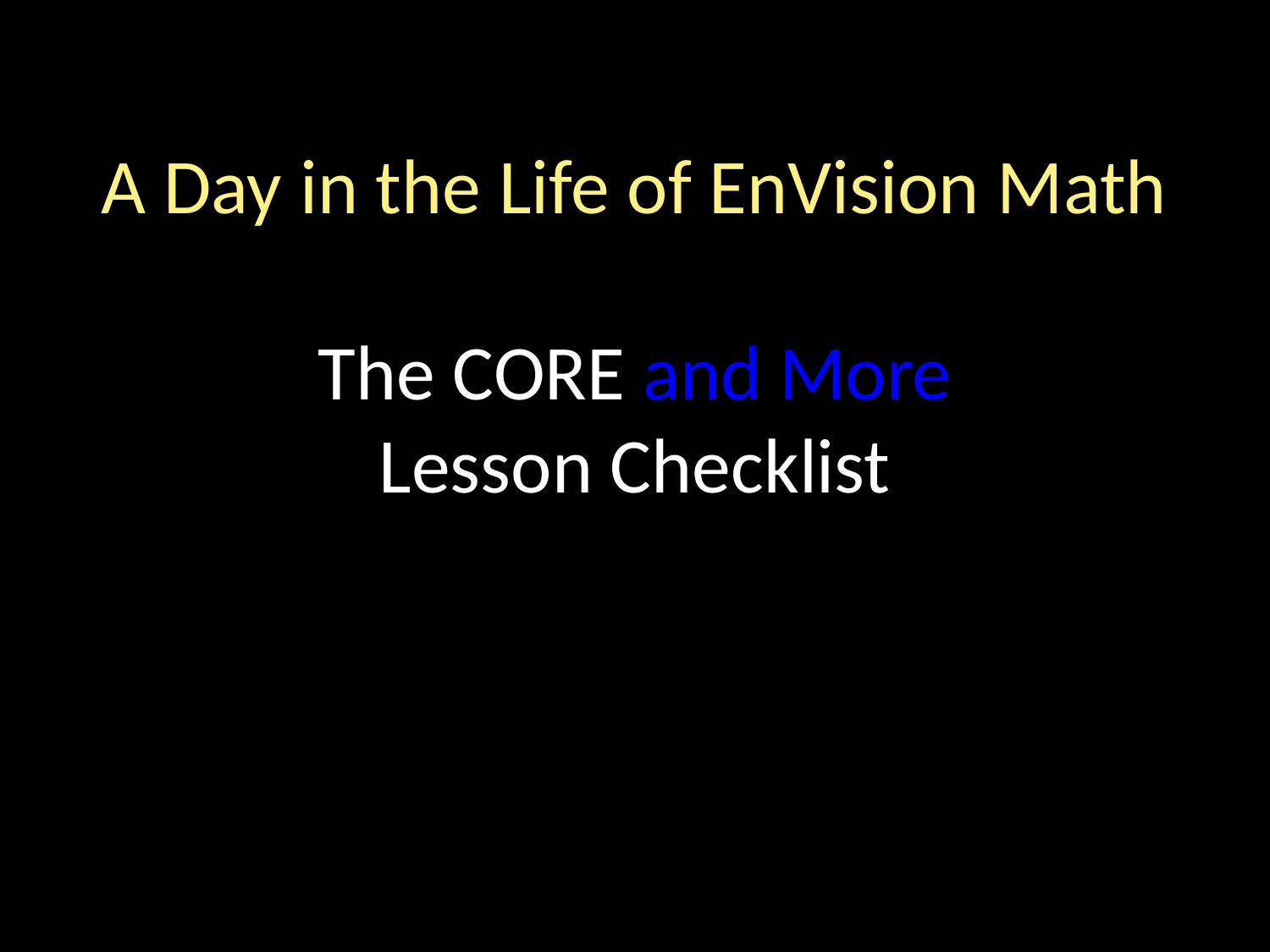

# A Day in the Life of EnVision Math The CORE and More Lesson Checklist